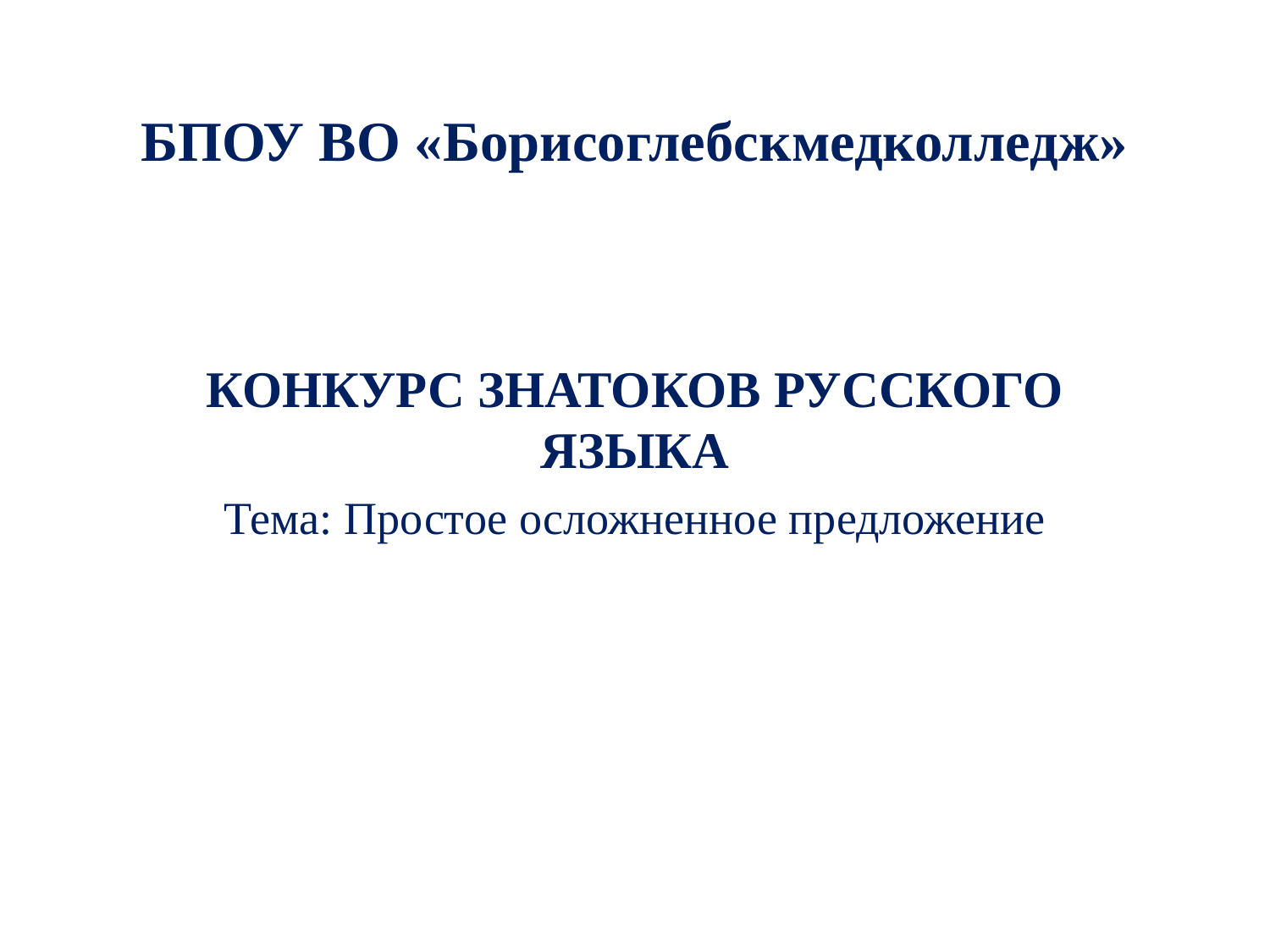

# БПОУ ВО «Борисоглебскмедколледж»

КОНКУРС ЗНАТОКОВ РУССКОГО ЯЗЫКА
Тема: Простое осложненное предложение